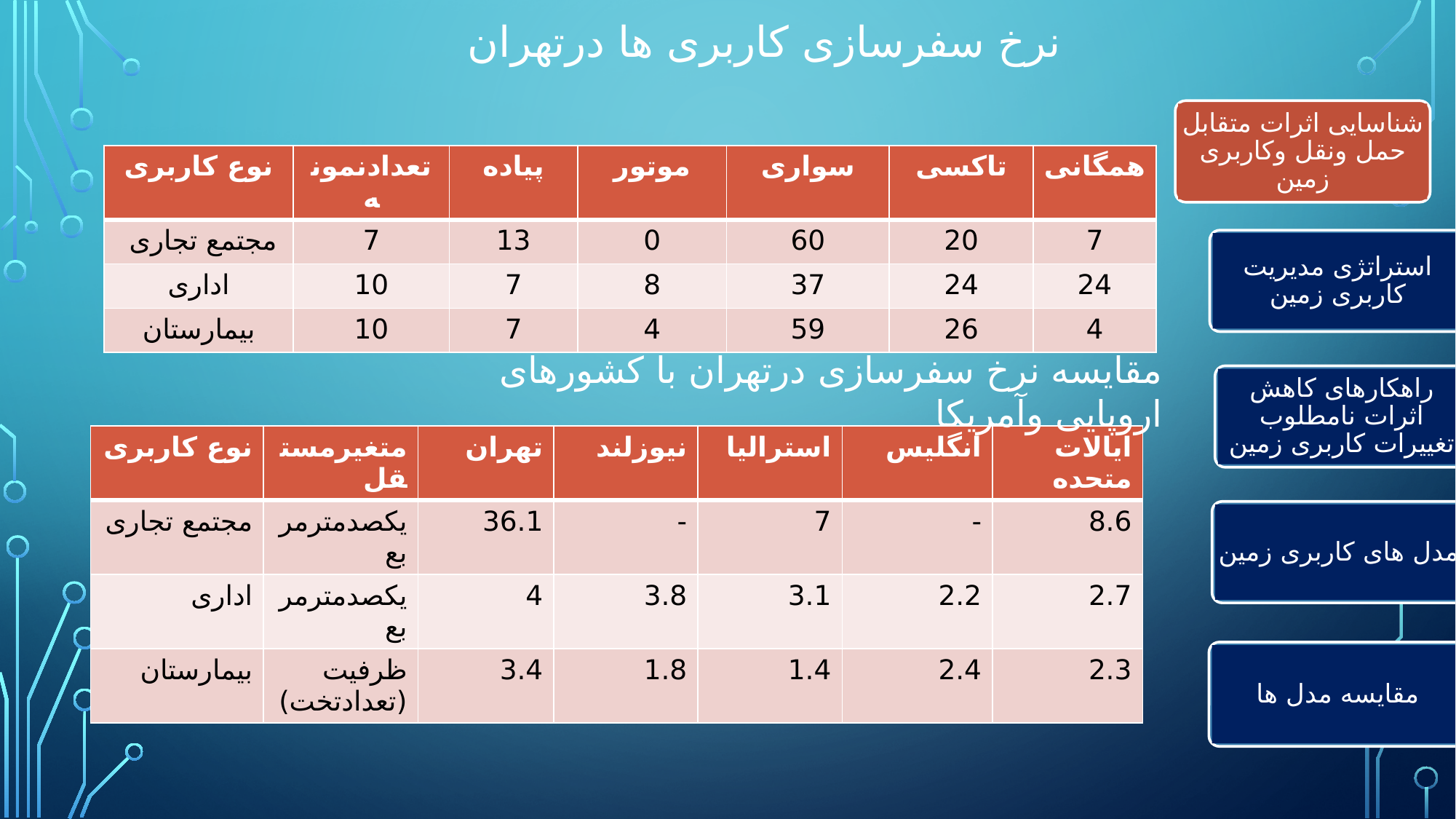

# نرخ سفرسازی کاربری ها درتهران

شناسایی اثرات متقابل حمل ونقل وکاربری زمین
| نوع کاربری | تعدادنمونه | پیاده | موتور | سواری | تاکسی | همگانی |
| --- | --- | --- | --- | --- | --- | --- |
| مجتمع تجاری | 7 | 13 | 0 | 60 | 20 | 7 |
| اداری | 10 | 7 | 8 | 37 | 24 | 24 |
| بیمارستان | 10 | 7 | 4 | 59 | 26 | 4 |

استراتژی مدیریت کاربری زمین
مقایسه نرخ سفرسازی درتهران با کشورهای اروپایی وآمریکا

راهکارهای کاهش اثرات نامطلوب تغییرات کاربری زمین
| نوع کاربری | متغیرمستقل | تهران | نیوزلند | استرالیا | انگلیس | ایالات متحده |
| --- | --- | --- | --- | --- | --- | --- |
| مجتمع تجاری | یکصدمترمربع | 36.1 | - | 7 | - | 8.6 |
| اداری | یکصدمترمربع | 4 | 3.8 | 3.1 | 2.2 | 2.7 |
| بیمارستان | ظرفیت (تعدادتخت) | 3.4 | 1.8 | 1.4 | 2.4 | 2.3 |

مدل های کاربری زمین

مقایسه مدل ها